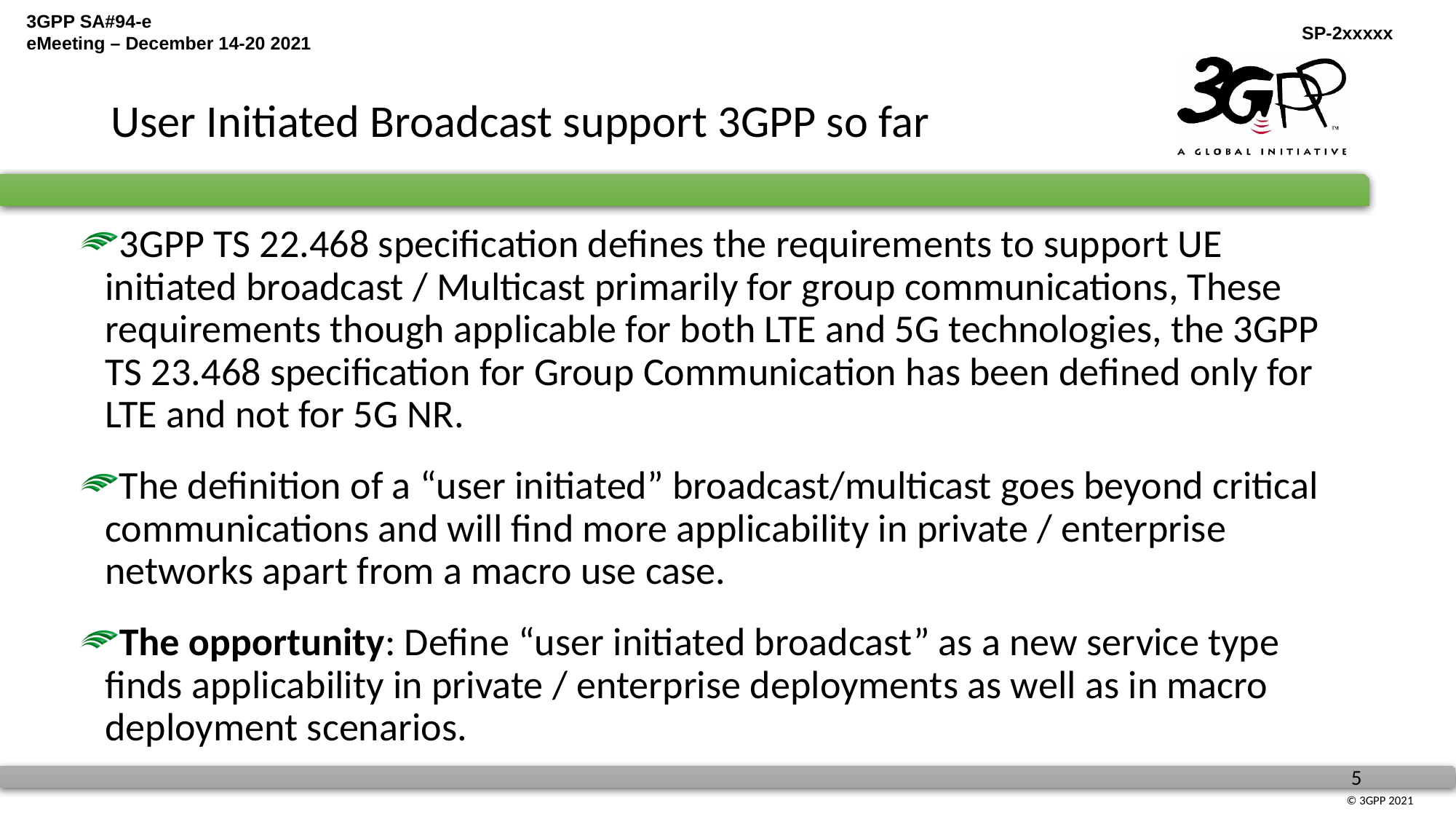

# User Initiated Broadcast support 3GPP so far
3GPP TS 22.468 specification defines the requirements to support UE initiated broadcast / Multicast primarily for group communications, These requirements though applicable for both LTE and 5G technologies, the 3GPP TS 23.468 specification for Group Communication has been defined only for LTE and not for 5G NR.
The definition of a “user initiated” broadcast/multicast goes beyond critical communications and will find more applicability in private / enterprise networks apart from a macro use case.
The opportunity: Define “user initiated broadcast” as a new service type finds applicability in private / enterprise deployments as well as in macro deployment scenarios.